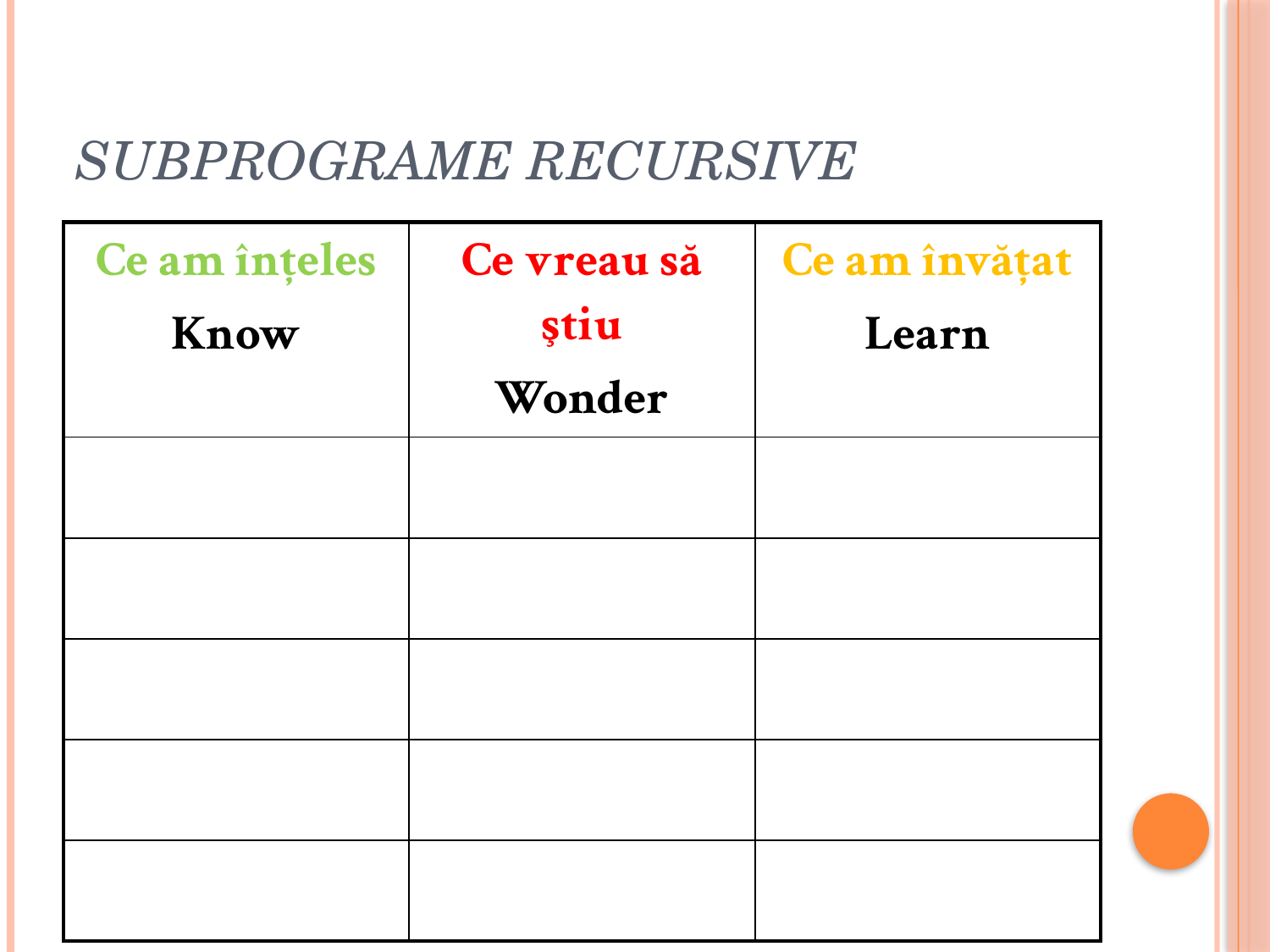

# Subprograme recursive
| Ce am înţeles Know | Ce vreau să ştiu Wonder | Ce am învăţat Learn |
| --- | --- | --- |
|  |  |  |
|  |  |  |
|  |  |  |
|  |  |  |
|  |  |  |